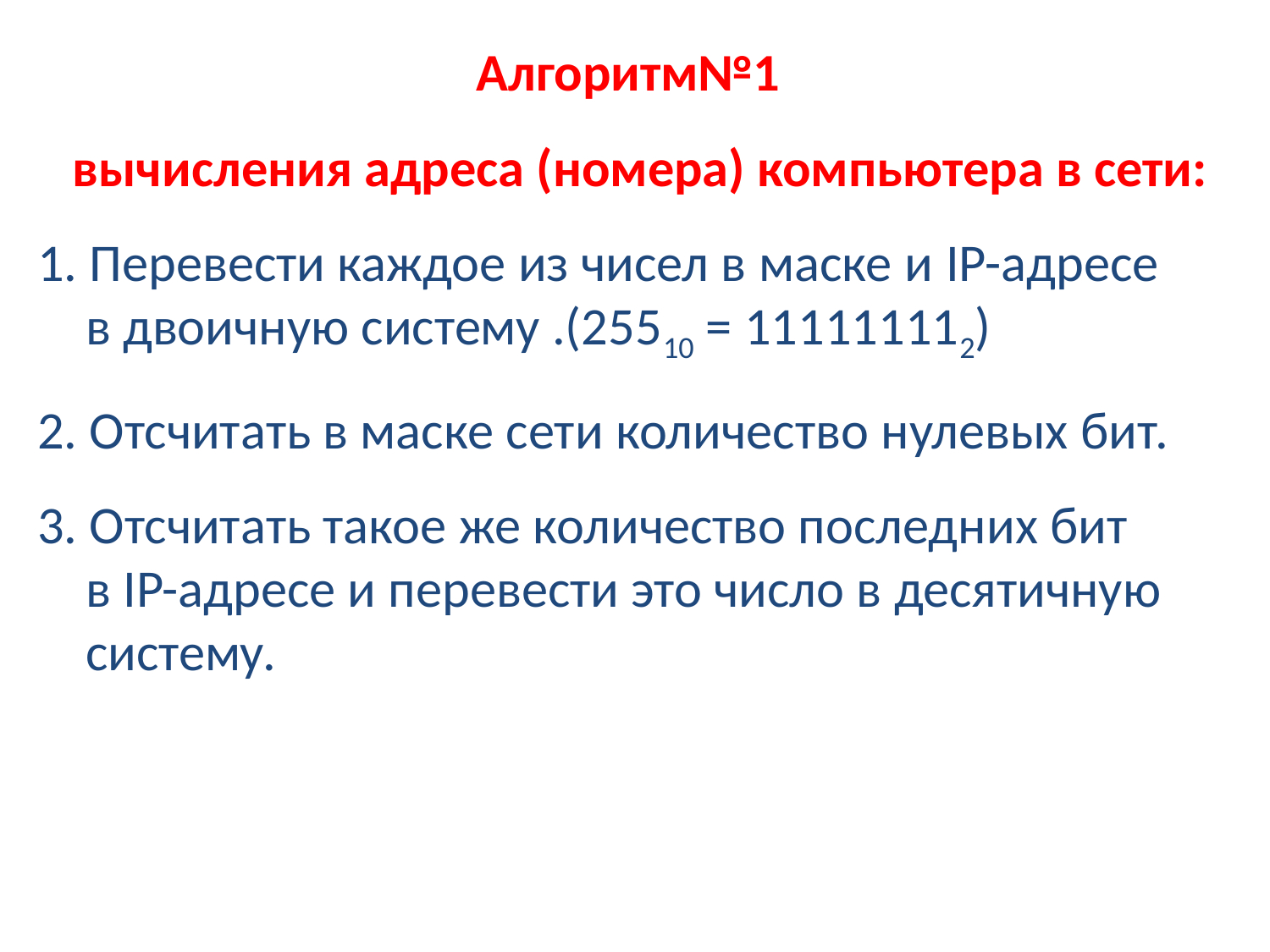

Алгоритм№1
вычисления адреса (номера) компьютера в сети:
 Перевести каждое из чисел в маске и IP-адресе
    в двоичную систему .(25510 = 111111112)
 Отсчитать в маске сети количество нулевых бит.
 Отсчитать такое же количество последних бит
    в IP-адресе и перевести это число в десятичную
    систему.